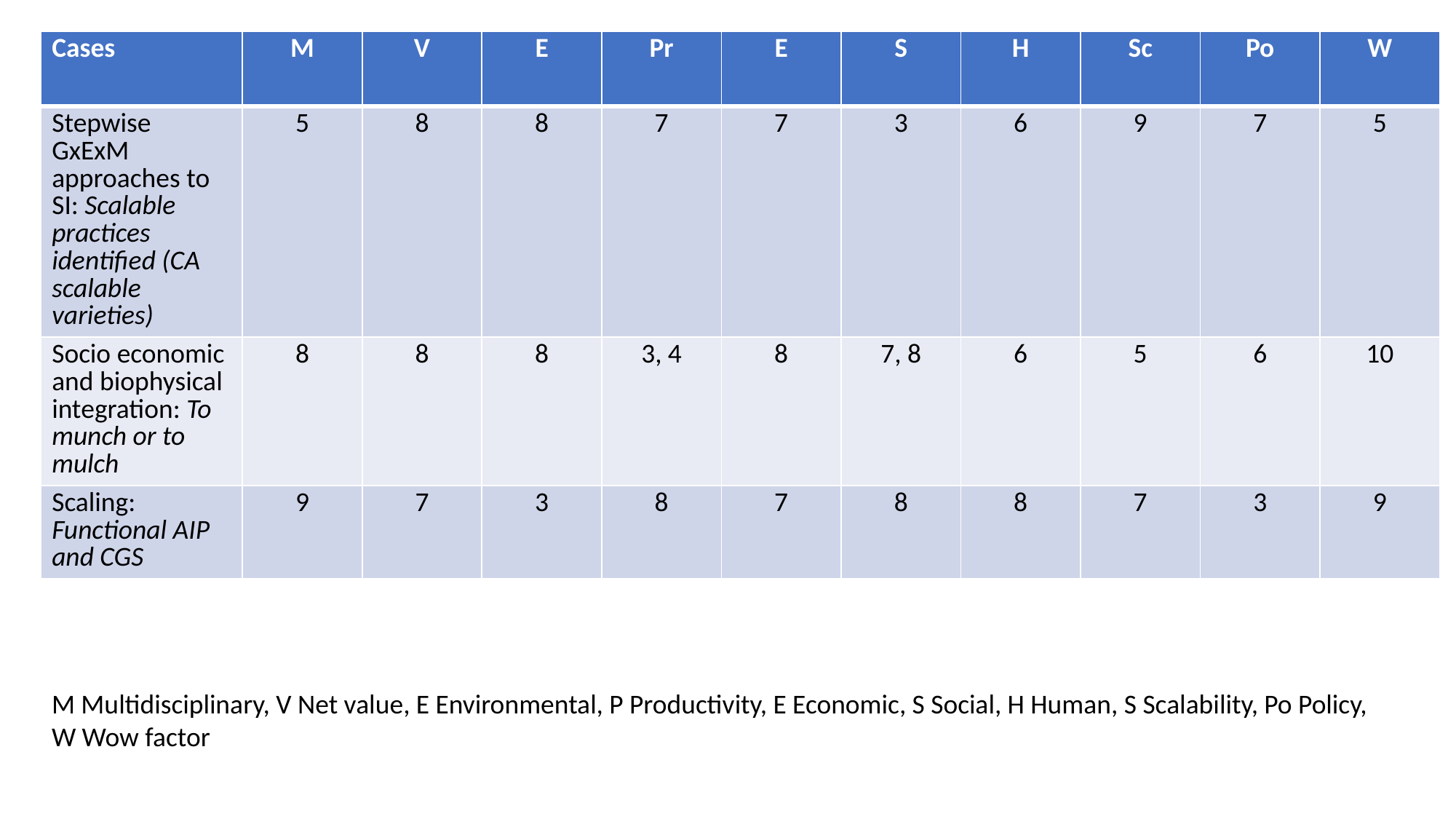

| Cases | M | V | E | Pr | E | S | H | Sc | Po | W |
| --- | --- | --- | --- | --- | --- | --- | --- | --- | --- | --- |
| Stepwise GxExM approaches to SI: Scalable practices identified (CA scalable varieties) | 5 | 8 | 8 | 7 | 7 | 3 | 6 | 9 | 7 | 5 |
| Socio economic and biophysical integration: To munch or to mulch | 8 | 8 | 8 | 3, 4 | 8 | 7, 8 | 6 | 5 | 6 | 10 |
| Scaling: Functional AIP and CGS | 9 | 7 | 3 | 8 | 7 | 8 | 8 | 7 | 3 | 9 |
M Multidisciplinary, V Net value, E Environmental, P Productivity, E Economic, S Social, H Human, S Scalability, Po Policy, W Wow factor